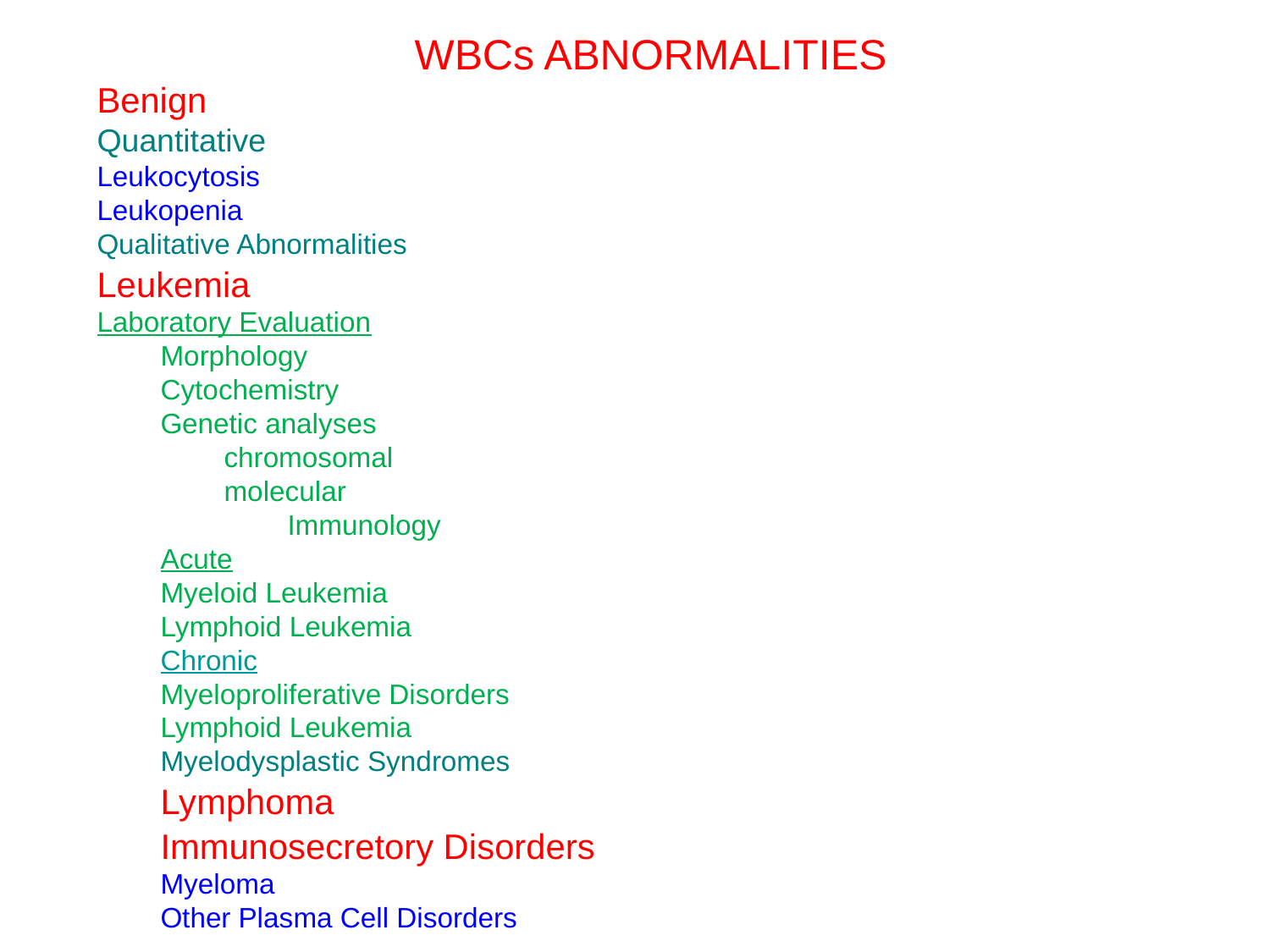

WBCs ABNORMALITIES
Benign
Quantitative
Leukocytosis
Leukopenia
Qualitative Abnormalities

Leukemia
Laboratory Evaluation
Morphology
Cytochemistry
Genetic analyses
chromosomal
molecular
	Immunology
Acute
Myeloid Leukemia
Lymphoid Leukemia
Chronic
Myeloproliferative Disorders
Lymphoid Leukemia
Myelodysplastic Syndromes

Lymphoma

Immunosecretory Disorders
Myeloma
Other Plasma Cell Disorders